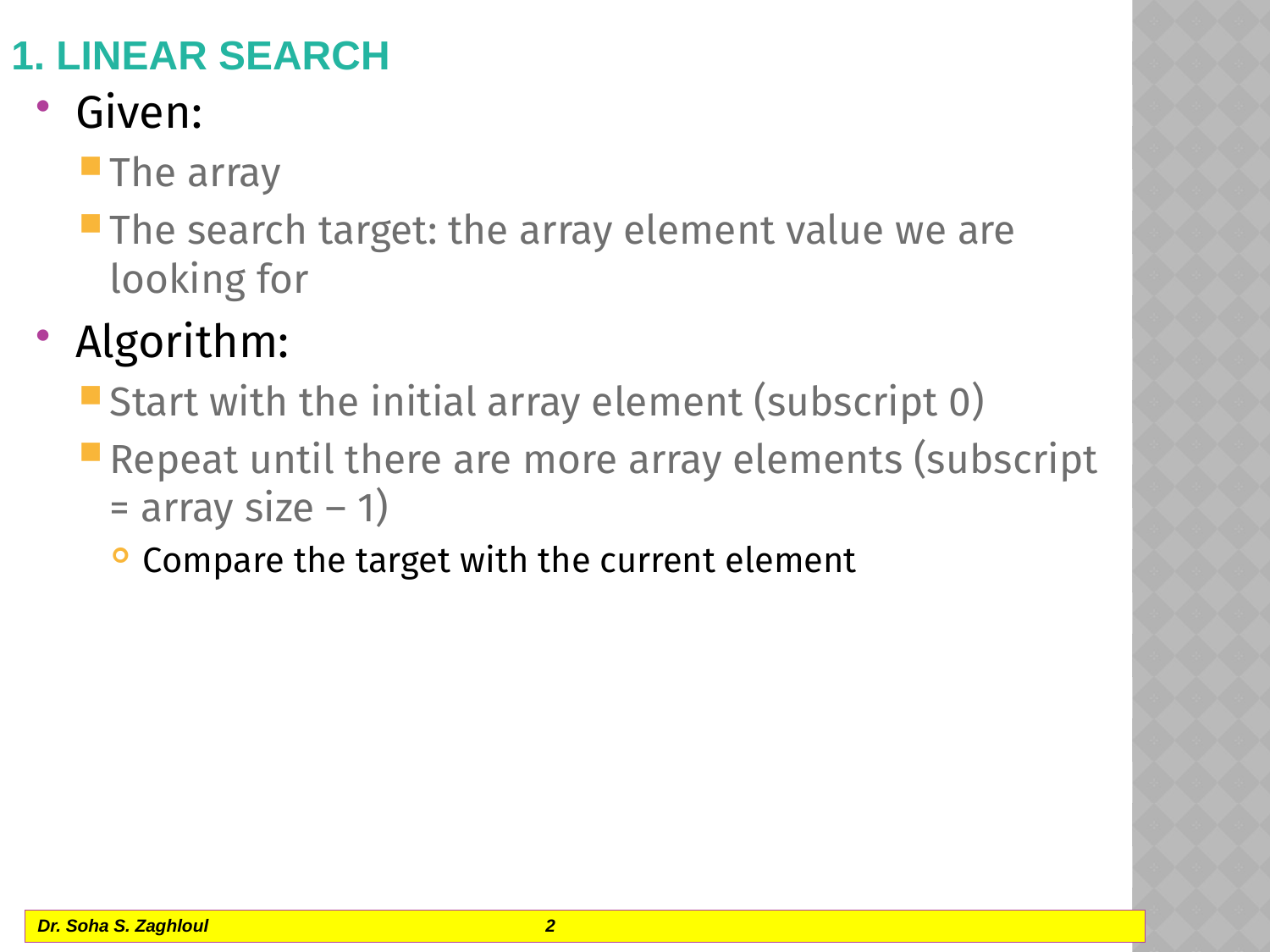

# 1. LINEAR SEARCH
Given:
The array
The search target: the array element value we are looking for
Algorithm:
Start with the initial array element (subscript 0)
Repeat until there are more array elements (subscript = array size – 1)
Compare the target with the current element
Dr. Soha S. Zaghloul			2